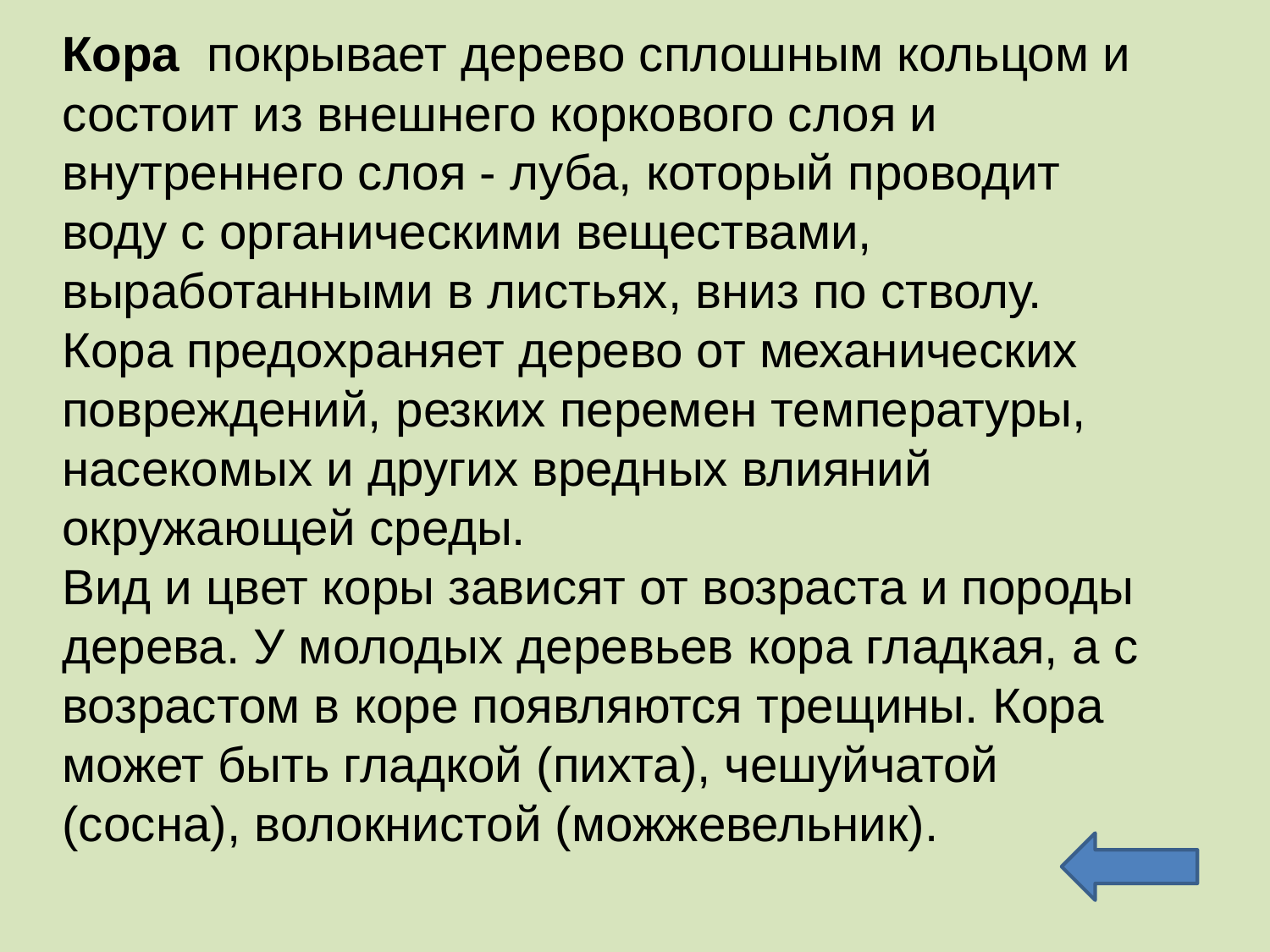

Кора  покрывает дерево сплошным кольцом и состоит из внешнего коркового слоя и внутреннего слоя - луба, который проводит воду с органическими веществами, выработанными в листьях, вниз по стволу. Кора предохраняет дерево от механических повреждений, резких перемен температуры, насекомых и других вредных влияний окружающей среды.
Вид и цвет коры зависят от возраста и породы дерева. У молодых деревьев кора гладкая, а с возрастом в коре появляются трещины. Кора может быть гладкой (пихта), чешуйчатой (сосна), волокнистой (можжевельник).